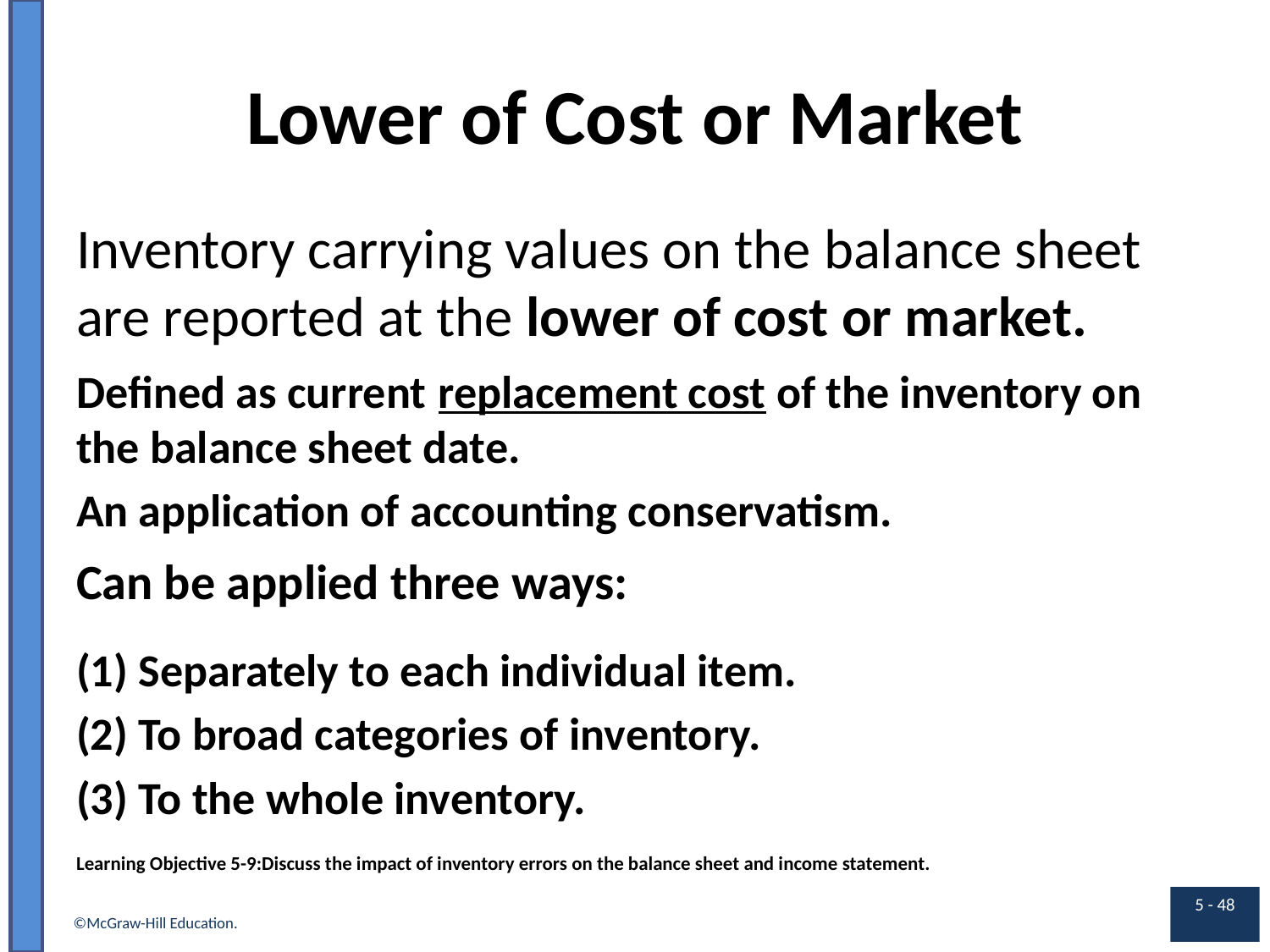

# Lower of Cost or Market
Inventory carrying values on the balance sheet are reported at the lower of cost or market.
Defined as current begin underline replacement cost end underline of the inventory on the balance sheet date.
An application of accounting conservatism.
Can be applied three ways:
(1) Separately to each individual item.
(2) To broad categories of inventory.
(3) To the whole inventory.
Learning Objective 5-9:Discuss the impact of inventory errors on the balance sheet and income statement.